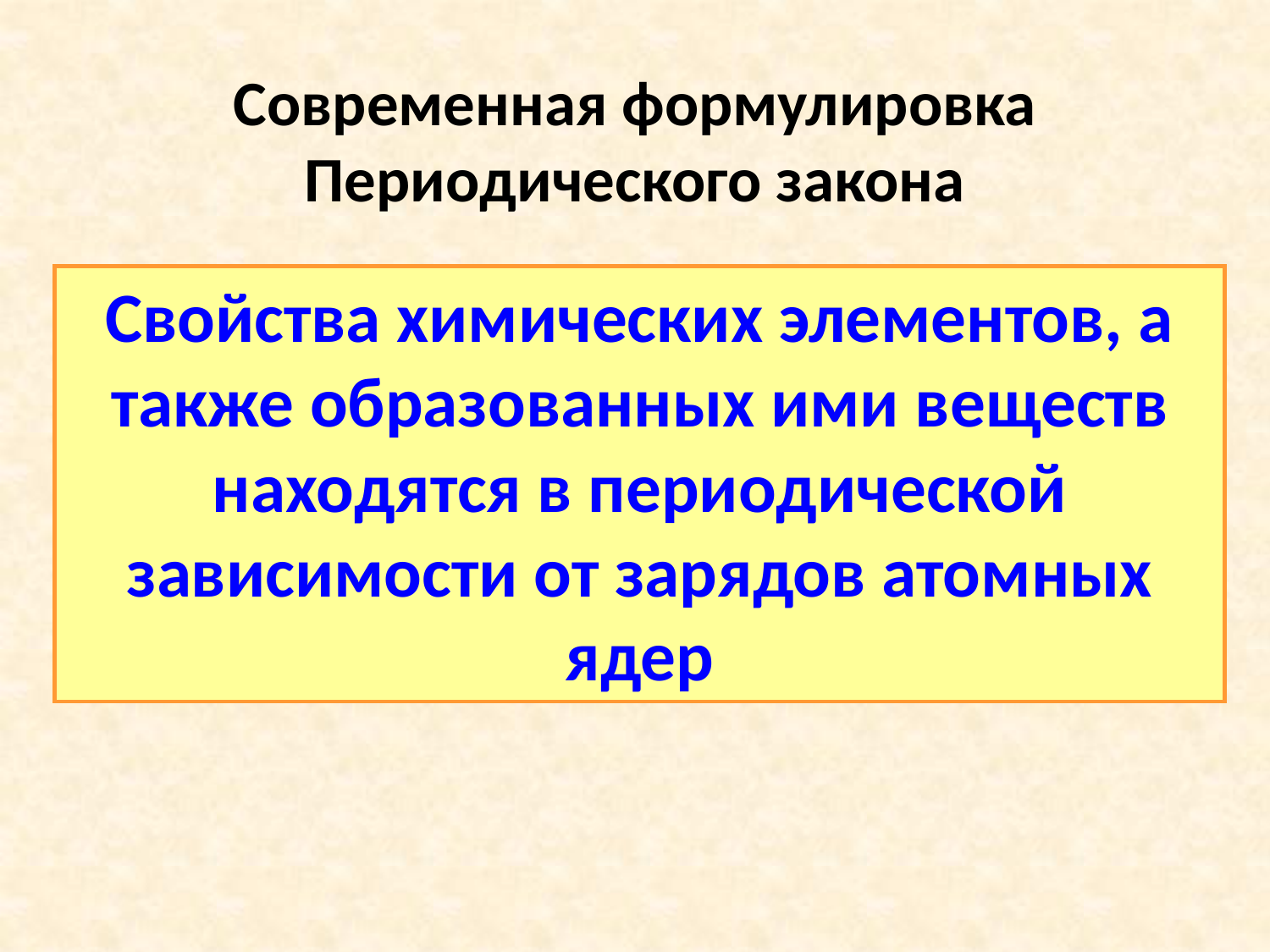

Современная формулировка Периодического закона
Свойства химических элементов, а также образованных ими веществ находятся в периодической зависимости от зарядов атомных ядер